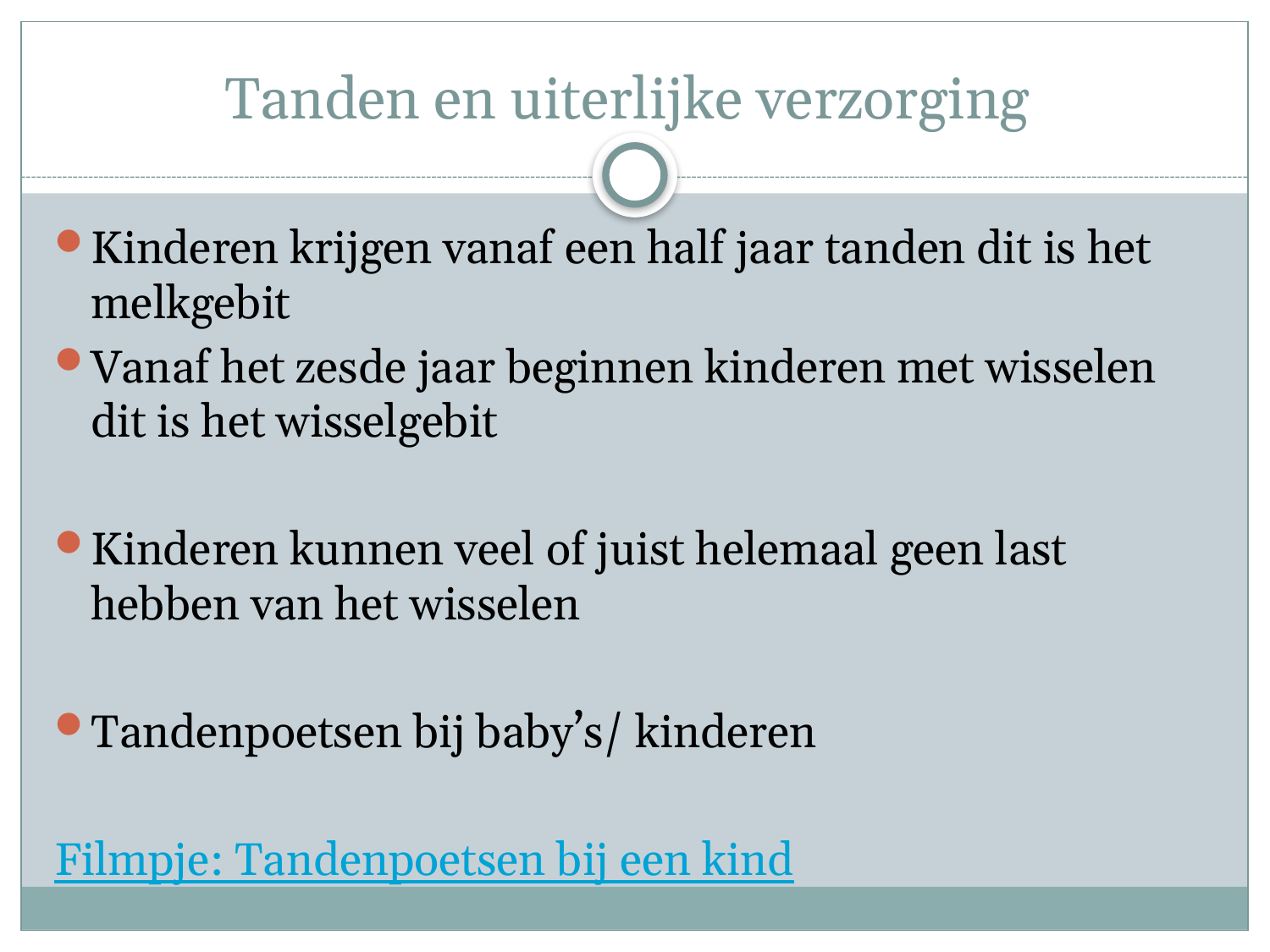

# Tanden en uiterlijke verzorging
Kinderen krijgen vanaf een half jaar tanden dit is het melkgebit
Vanaf het zesde jaar beginnen kinderen met wisselen dit is het wisselgebit

Kinderen kunnen veel of juist helemaal geen last hebben van het wisselen

Tandenpoetsen bij baby’s/ kinderen

Filmpje: Tandenpoetsen bij een kind